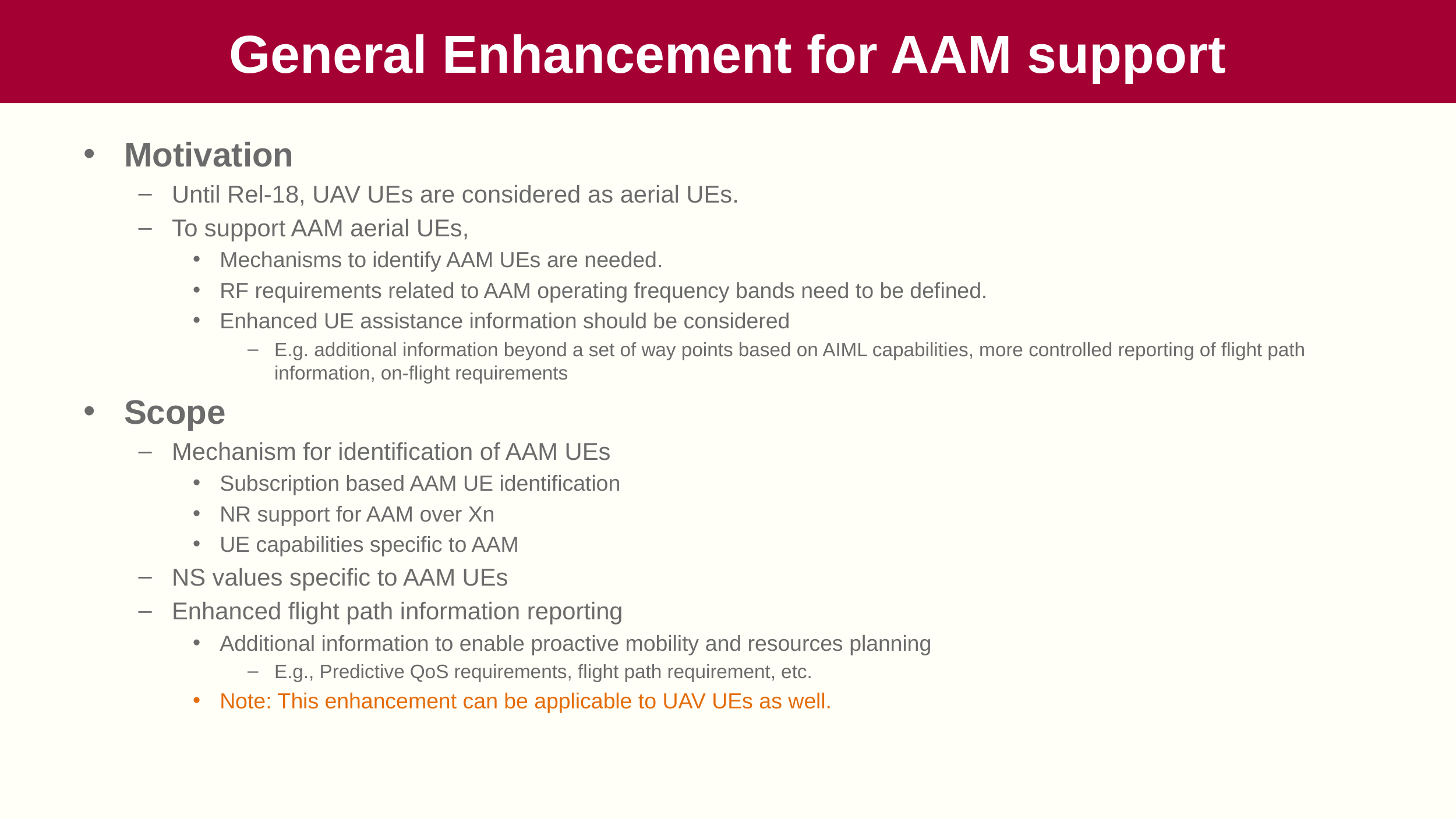

# General Enhancement for AAM support
Motivation
Until Rel-18, UAV UEs are considered as aerial UEs.
To support AAM aerial UEs,
Mechanisms to identify AAM UEs are needed.
RF requirements related to AAM operating frequency bands need to be defined.
Enhanced UE assistance information should be considered
E.g. additional information beyond a set of way points based on AIML capabilities, more controlled reporting of flight path information, on-flight requirements
Scope
Mechanism for identification of AAM UEs
Subscription based AAM UE identification
NR support for AAM over Xn
UE capabilities specific to AAM
NS values specific to AAM UEs
Enhanced flight path information reporting
Additional information to enable proactive mobility and resources planning
E.g., Predictive QoS requirements, flight path requirement, etc.
Note: This enhancement can be applicable to UAV UEs as well.